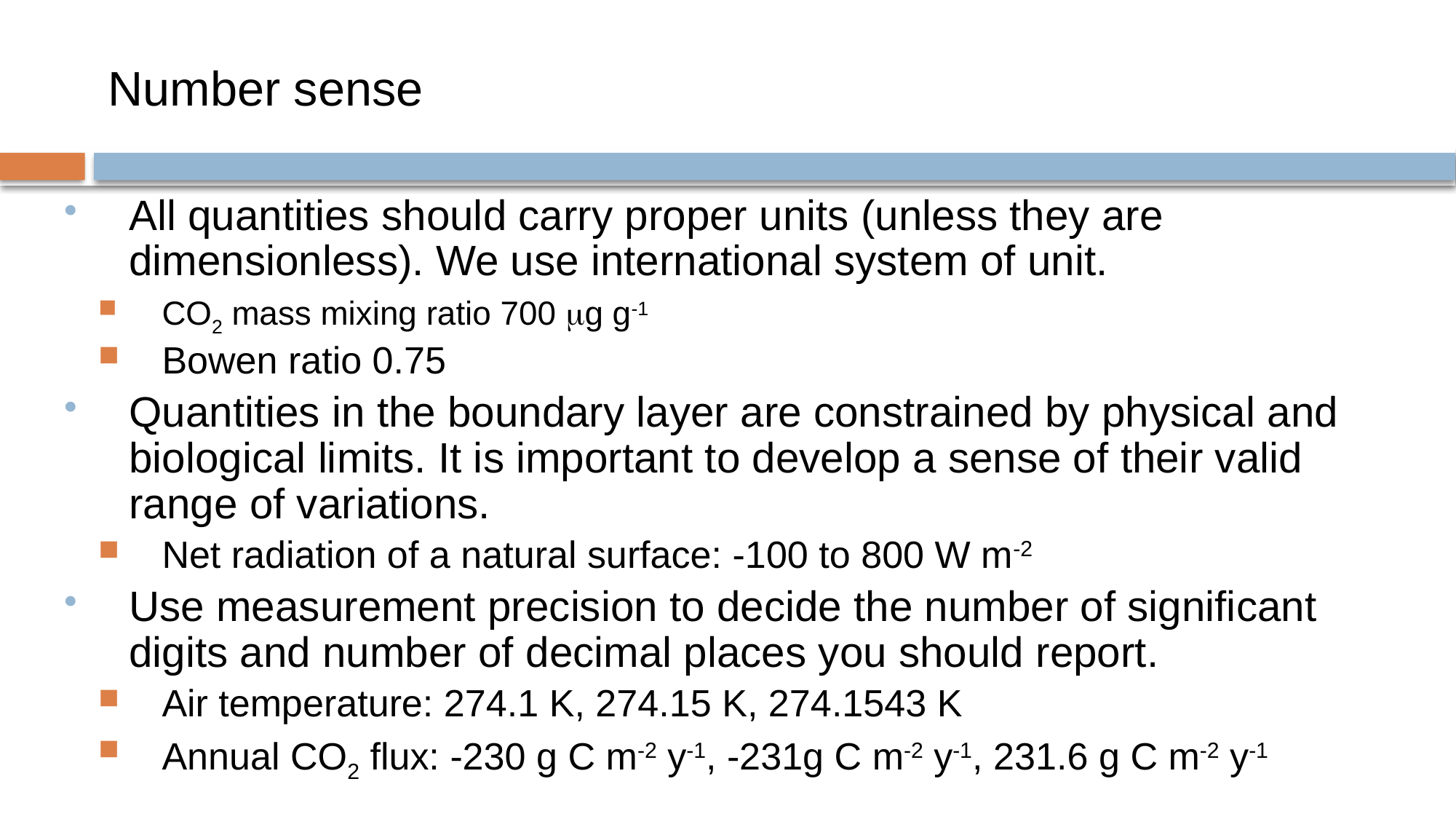

# Number sense
All quantities should carry proper units (unless they are dimensionless). We use international system of unit.
CO2 mass mixing ratio 700 μg g-1
Bowen ratio 0.75
Quantities in the boundary layer are constrained by physical and biological limits. It is important to develop a sense of their valid range of variations.
Net radiation of a natural surface: -100 to 800 W m-2
Use measurement precision to decide the number of significant digits and number of decimal places you should report.
Air temperature: 274.1 K, 274.15 K, 274.1543 K
Annual CO2 flux: -230 g C m-2 y-1, -231g C m-2 y-1, 231.6 g C m-2 y-1